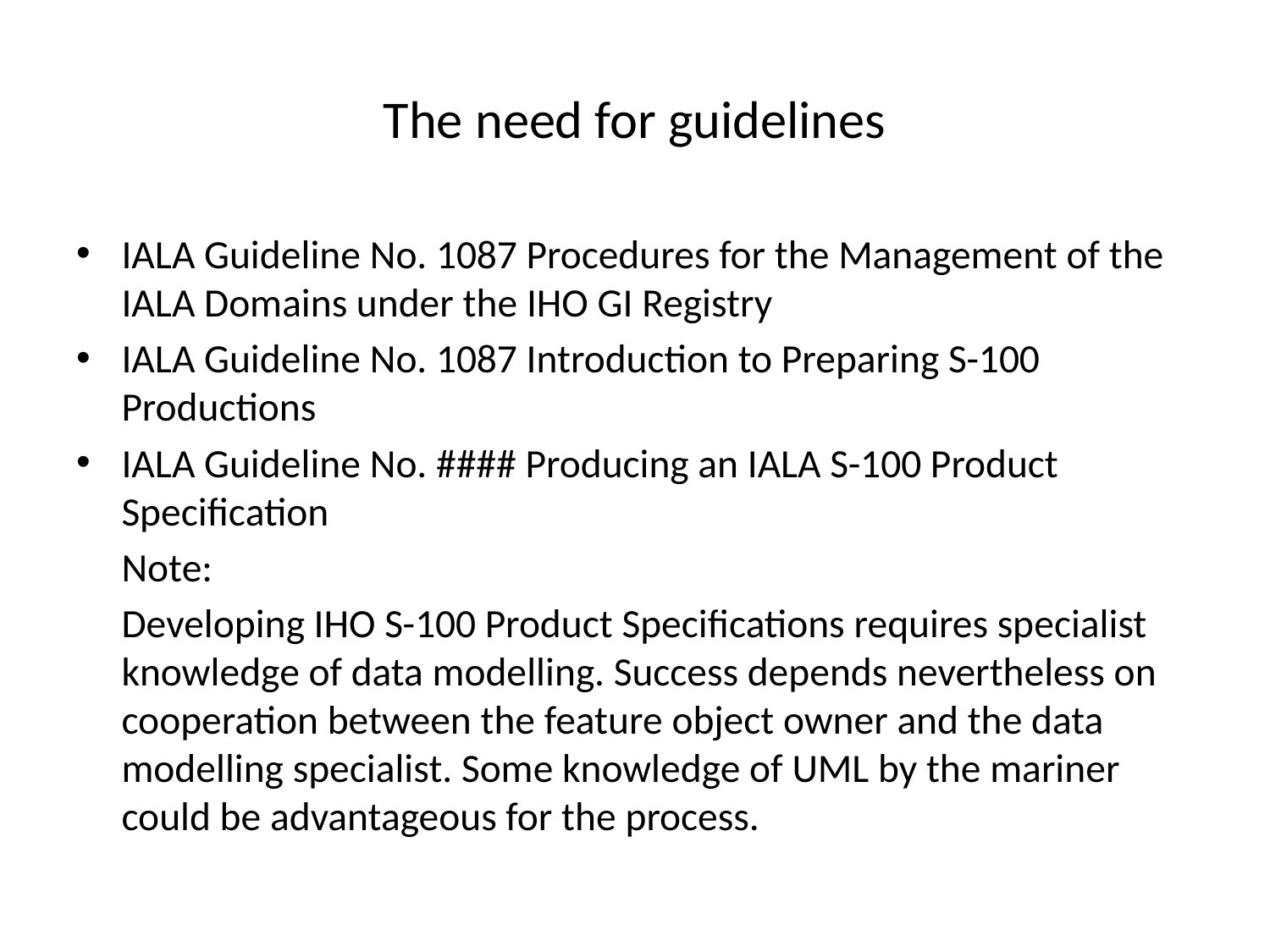

# The need for guidelines
IALA Guideline No. 1087 Procedures for the Management of the IALA Domains under the IHO GI Registry
IALA Guideline No. 1087 Introduction to Preparing S-100 Productions
IALA Guideline No. #### Producing an IALA S-100 Product Specification
	Note:
	Developing IHO S-100 Product Specifications requires specialist knowledge of data modelling. Success depends nevertheless on cooperation between the feature object owner and the data modelling specialist. Some knowledge of UML by the mariner could be advantageous for the process.